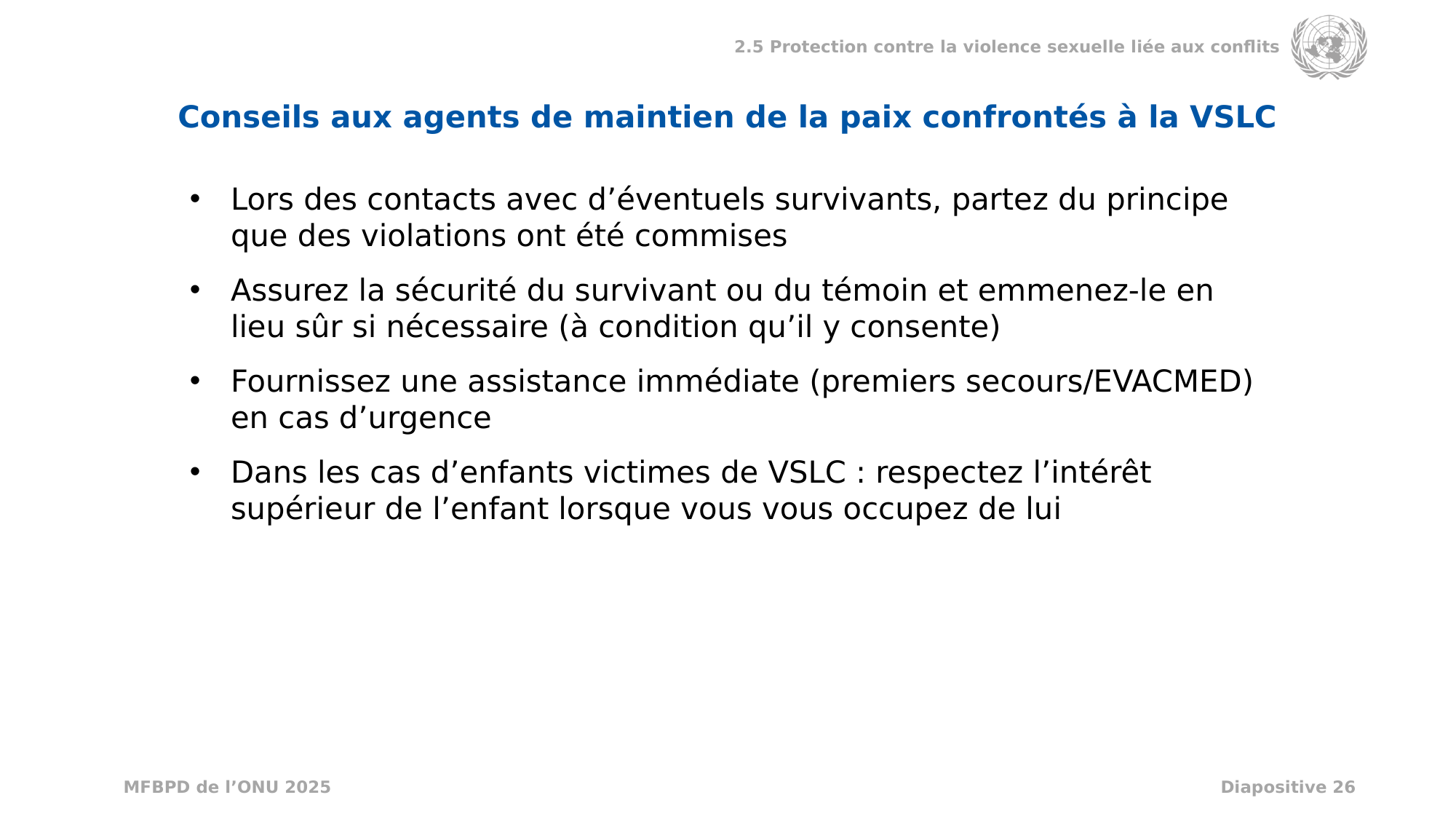

Conseils aux agents de maintien de la paix confrontés à la VSLC
Lors des contacts avec d’éventuels survivants, partez du principe que des violations ont été commises
Assurez la sécurité du survivant ou du témoin et emmenez-le en lieu sûr si nécessaire (à condition qu’il y consente)
Fournissez une assistance immédiate (premiers secours/EVACMED) en cas d’urgence
Dans les cas d’enfants victimes de VSLC : respectez l’intérêt supérieur de l’enfant lorsque vous vous occupez de lui